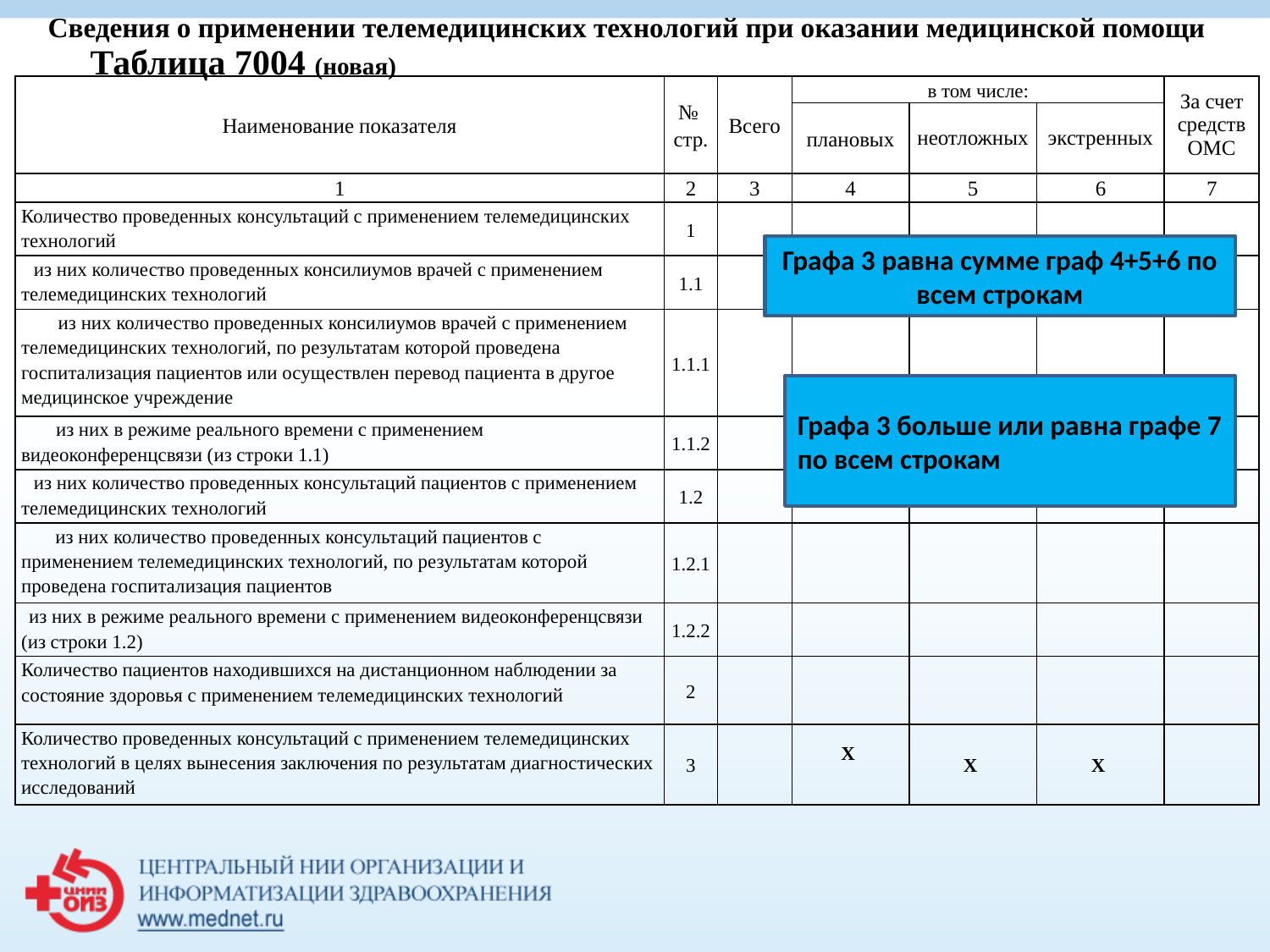

Сведения о применении телемедицинских технологий при оказании медицинской помощи
# Таблица 7004 (новая)
| Наименование показателя | № стр. | Всего | в том числе: |  |  | За счет средств ОМС |
| --- | --- | --- | --- | --- | --- | --- |
|  |  |  | плановых | неотложных | экстренных |  |
| 1 | 2 | 3 | 4 | 5 | 6 | 7 |
| Количество проведенных консультаций с применением телемедицинских технологий | 1 |  |  |  |  |  |
| из них количество проведенных консилиумов врачей с применением телемедицинских технологий | 1.1 |  |  |  |  |  |
| из них количество проведенных консилиумов врачей с применением телемедицинских технологий, по результатам которой проведена госпитализация пациентов или осуществлен перевод пациента в другое медицинское учреждение | 1.1.1 |  |  |  |  |  |
| из них в режиме реального времени с применением видеоконференцсвязи (из строки 1.1) | 1.1.2 |  |  |  |  |  |
| из них количество проведенных консультаций пациентов с применением телемедицинских технологий | 1.2 |  |  |  |  |  |
| из них количество проведенных консультаций пациентов с применением телемедицинских технологий, по результатам которой проведена госпитализация пациентов | 1.2.1 |  |  |  |  |  |
| из них в режиме реального времени с применением видеоконференцсвязи (из строки 1.2) | 1.2.2 |  |  |  |  |  |
| Количество пациентов находившихся на дистанционном наблюдении за состояние здоровья с применением телемедицинских технологий | 2 |  |  |  |  |  |
| Количество проведенных консультаций с применением телемедицинских технологий в целях вынесения заключения по результатам диагностических исследований | 3 |  | Х | Х | Х |  |

Графа 3 равна сумме граф 4+5+6 по всем строкам
Графа 3 больше или равна графе 7 по всем строкам